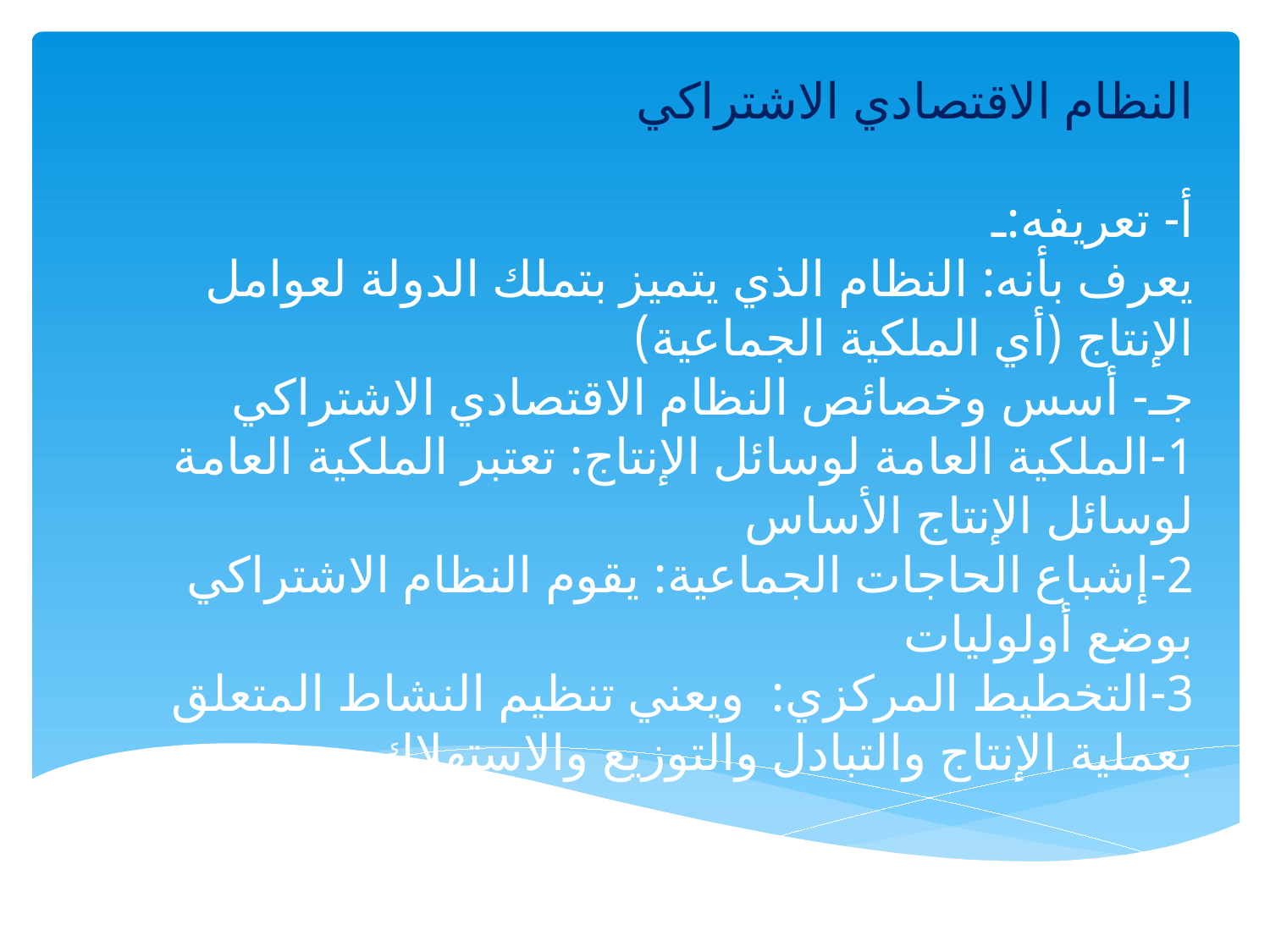

#
النظام الاقتصادي الاشتراكي
أ- تعريفه:ـ
يعرف بأنه: النظام الذي يتميز بتملك الدولة لعوامل الإنتاج (أي الملكية الجماعية)
جـ- أسس وخصائص النظام الاقتصادي الاشتراكي
1-الملكية العامة لوسائل الإنتاج: تعتبر الملكية العامة لوسائل الإنتاج الأساس
2-إشباع الحاجات الجماعية: يقوم النظام الاشتراكي بوضع أولوليات
3-التخطيط المركزي:  ويعني تنظيم النشاط المتعلق بعملية الإنتاج والتبادل والتوزيع والاستهلاك